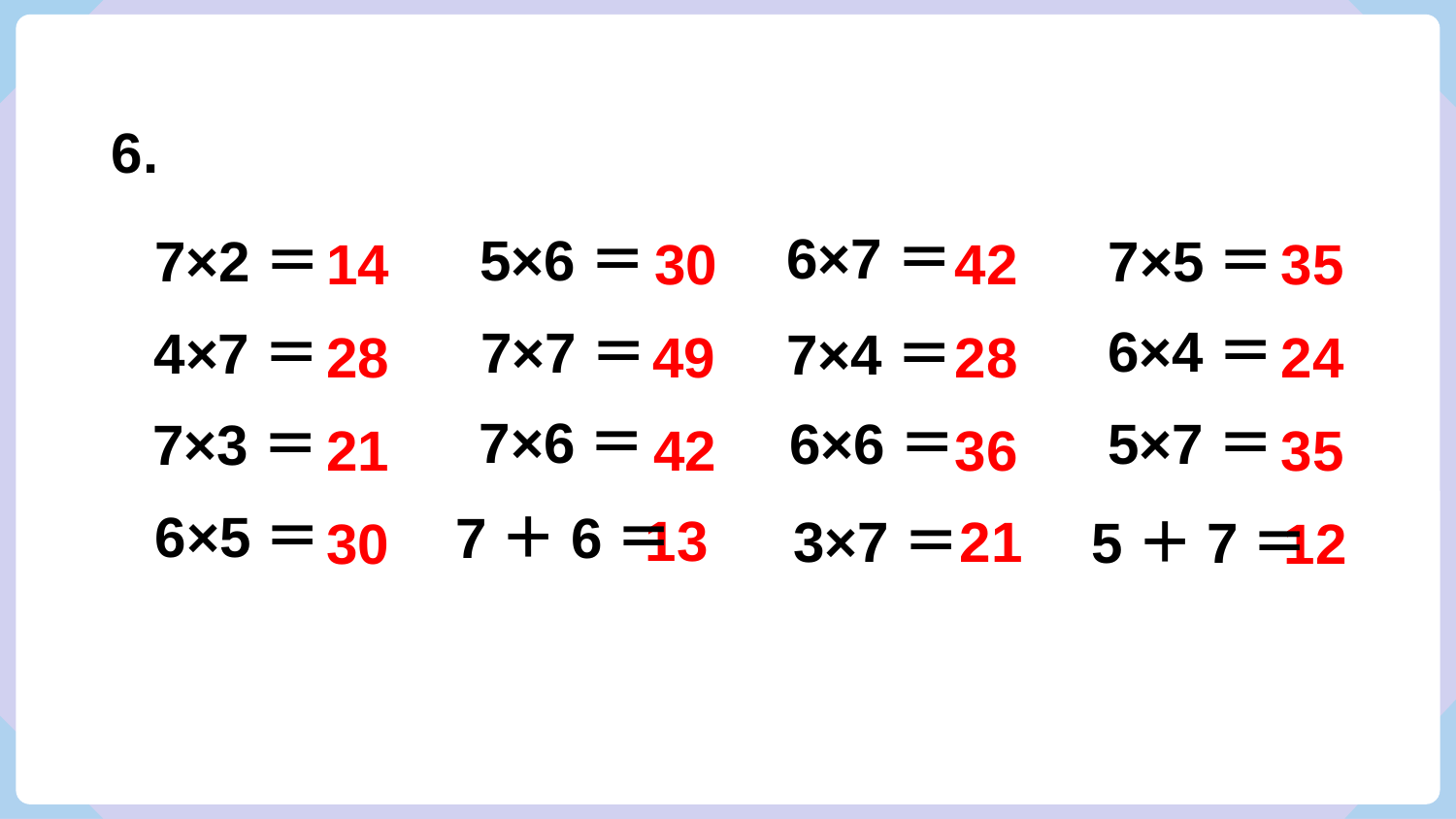

6.
14
30
42
35
6×7＝
5×6＝
7×2＝
7×5＝
28
49
28
24
6×4＝
7×7＝
4×7＝
7×4＝
21
42
36
35
7×6＝
6×6＝
5×7＝
7×3＝
13
21
12
30
6×5＝
7＋6＝
3×7＝
5＋7＝